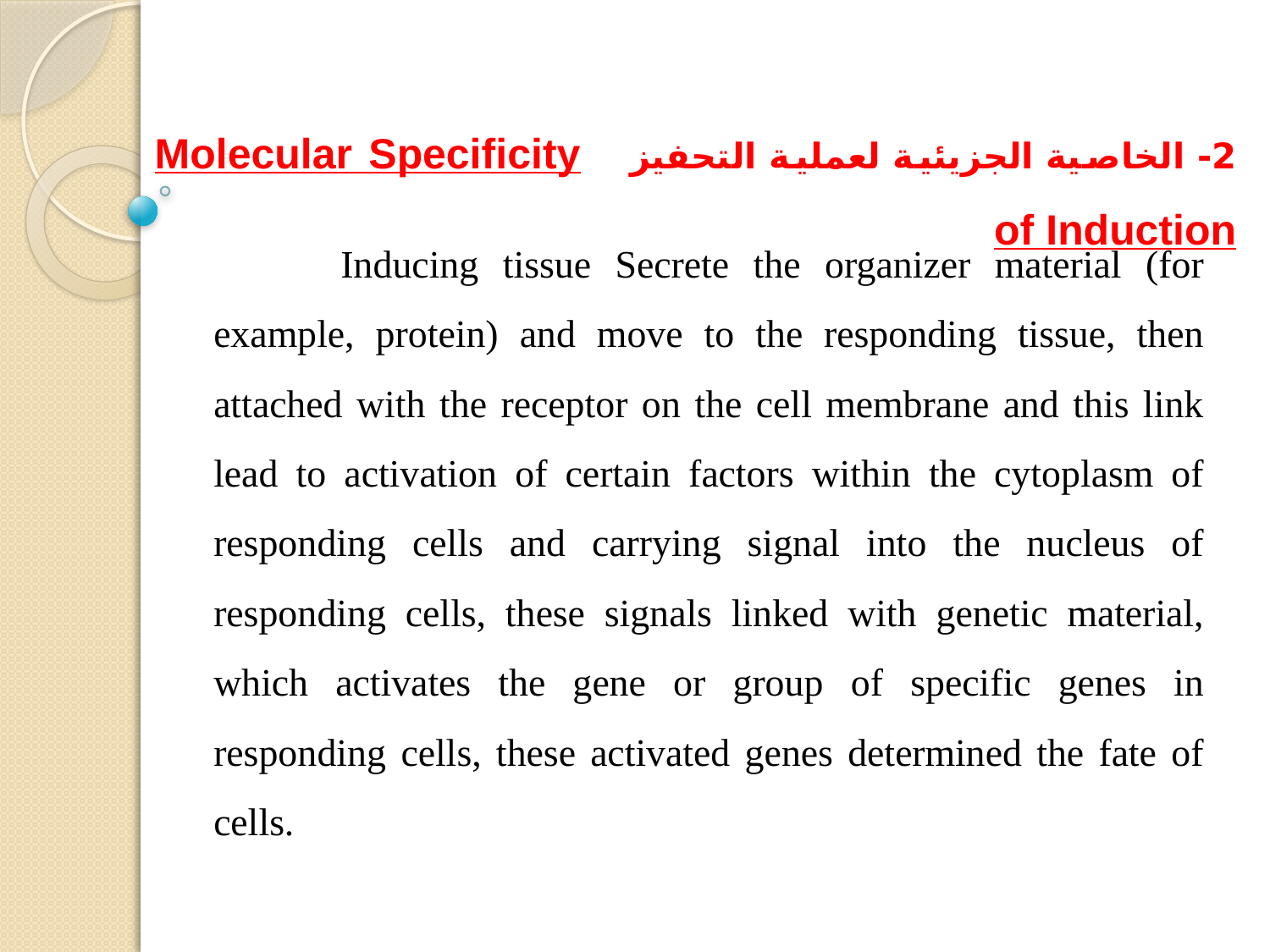

2- الخاصية الجزيئية لعملية التحفيز    Molecular Specificity of Induction
	Inducing tissue Secrete the organizer material (for example, protein) and move to the responding tissue, then attached with the receptor on the cell membrane and this link lead to activation of certain factors within the cytoplasm of responding cells and carrying signal into the nucleus of responding cells, these signals linked with genetic material, which activates the gene or group of specific genes in responding cells, these activated genes determined the fate of cells.